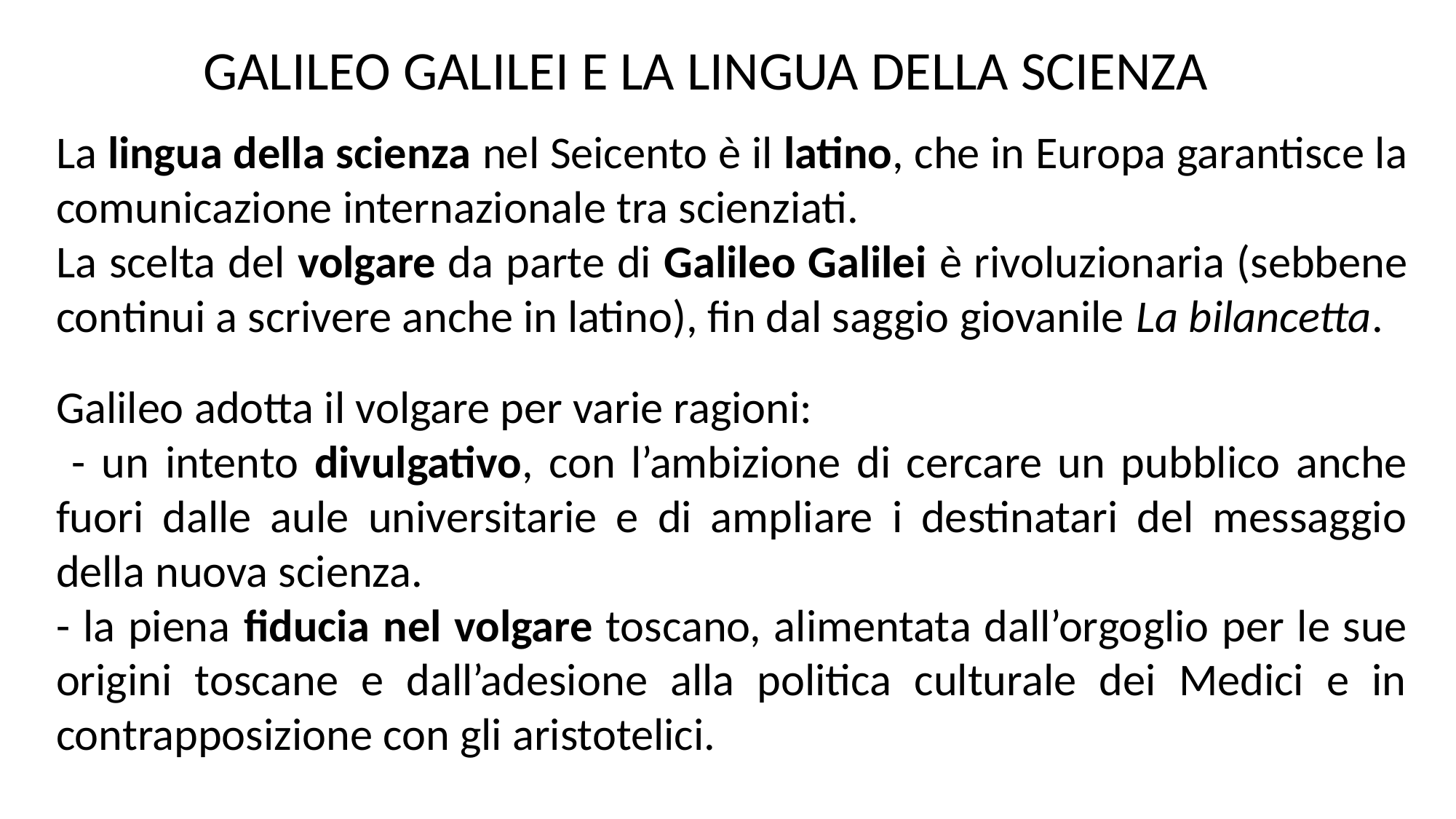

GALILEO GALILEI E LA LINGUA DELLA SCIENZA
La lingua della scienza nel Seicento è il latino, che in Europa garantisce la comunicazione internazionale tra scienziati.
La scelta del volgare da parte di Galileo Galilei è rivoluzionaria (sebbene continui a scrivere anche in latino), fin dal saggio giovanile La bilancetta.

Galileo adotta il volgare per varie ragioni:
 - un intento divulgativo, con l’ambizione di cercare un pubblico anche fuori dalle aule universitarie e di ampliare i destinatari del messaggio della nuova scienza.
- la piena fiducia nel volgare toscano, alimentata dall’orgoglio per le sue origini toscane e dall’adesione alla politica culturale dei Medici e in contrapposizione con gli aristotelici.